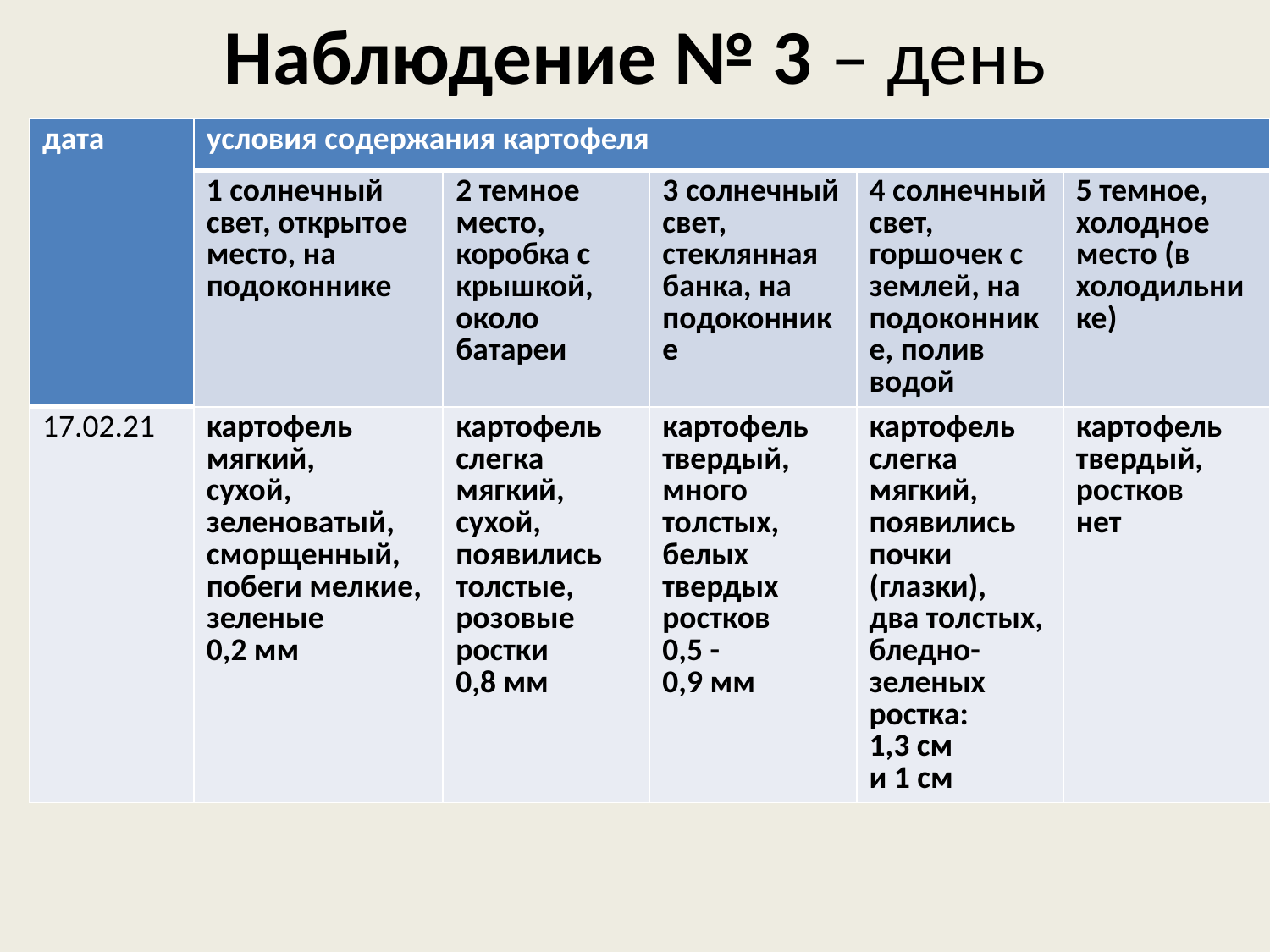

# Наблюдение № 3 – день
| дата | условия содержания картофеля |  |  |  |  |
| --- | --- | --- | --- | --- | --- |
|  | 1 солнечный свет, открытое место, на подоконнике | 2 темное место, коробка с крышкой, около батареи | 3 солнечный свет, стеклянная банка, на подоконнике | 4 солнечный свет, горшочек с землей, на подоконнике, полив водой | 5 темное, холодное место (в холодильнике) |
| 17.02.21 | картофель мягкий, сухой, зеленоватый, сморщенный, побеги мелкие, зеленые 0,2 мм | картофель слегка мягкий, сухой, появились толстые, розовые ростки 0,8 мм | картофель твердый, много толстых, белых твердых ростков 0,5 - 0,9 мм | картофель слегка мягкий, появились почки (глазки), два толстых, бледно- зеленых ростка: 1,3 см и 1 см | картофель твердый, ростков нет |